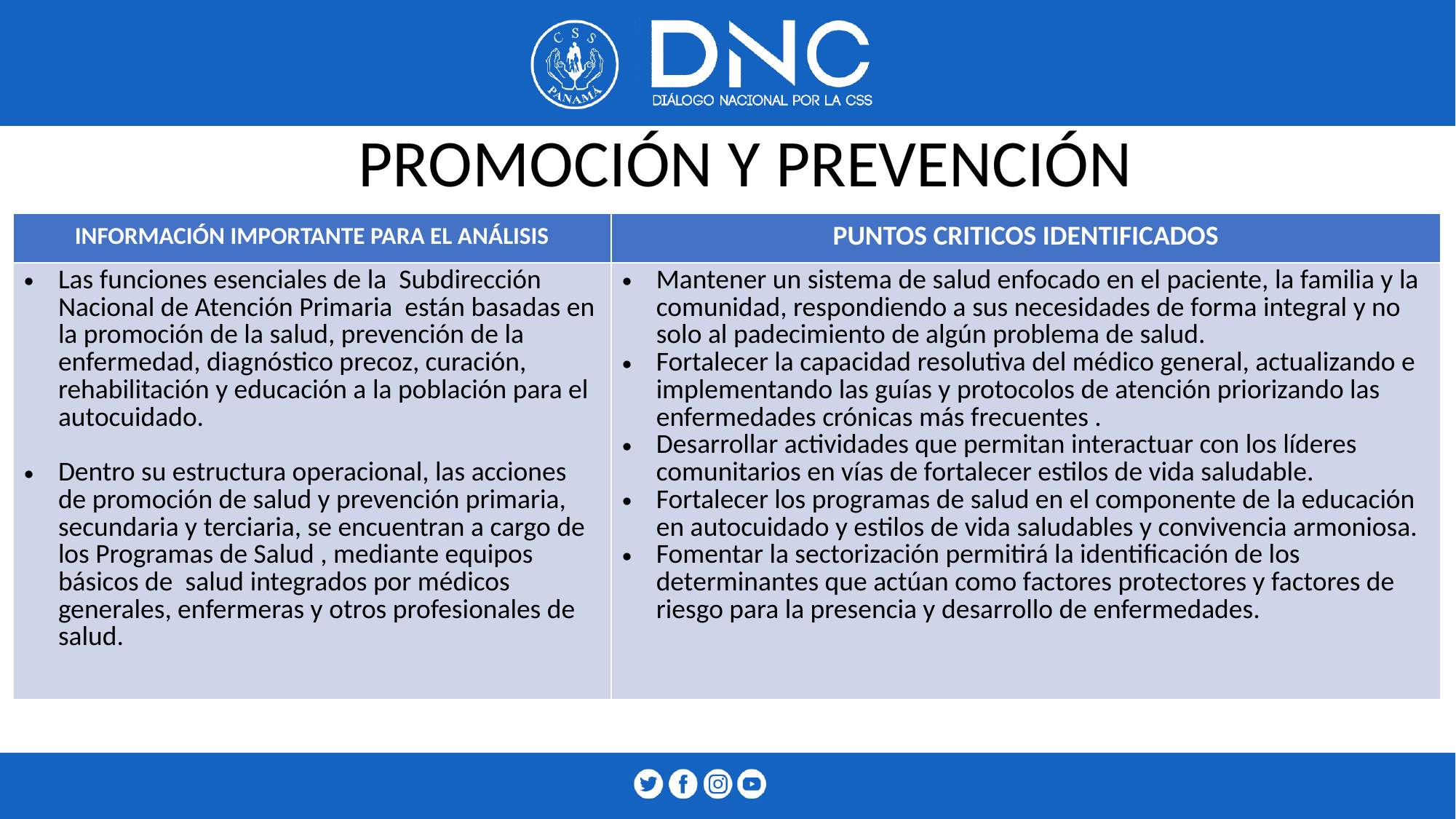

# PROMOCIÓN Y PREVENCIÓN
| INFORMACIÓN IMPORTANTE PARA EL ANÁLISIS | PUNTOS CRITICOS IDENTIFICADOS |
| --- | --- |
| Las funciones esenciales de la Subdirección Nacional de Atención Primaria están basadas en la promoción de la salud, prevención de la enfermedad, diagnóstico precoz, curación, rehabilitación y educación a la población para el autocuidado. Dentro su estructura operacional, las acciones de promoción de salud y prevención primaria, secundaria y terciaria, se encuentran a cargo de los Programas de Salud , mediante equipos básicos de salud integrados por médicos generales, enfermeras y otros profesionales de salud. | Mantener un sistema de salud enfocado en el paciente, la familia y la comunidad, respondiendo a sus necesidades de forma integral y no solo al padecimiento de algún problema de salud. Fortalecer la capacidad resolutiva del médico general, actualizando e implementando las guías y protocolos de atención priorizando las enfermedades crónicas más frecuentes . Desarrollar actividades que permitan interactuar con los líderes comunitarios en vías de fortalecer estilos de vida saludable. Fortalecer los programas de salud en el componente de la educación en autocuidado y estilos de vida saludables y convivencia armoniosa. Fomentar la sectorización permitirá la identificación de los determinantes que actúan como factores protectores y factores de riesgo para la presencia y desarrollo de enfermedades. |